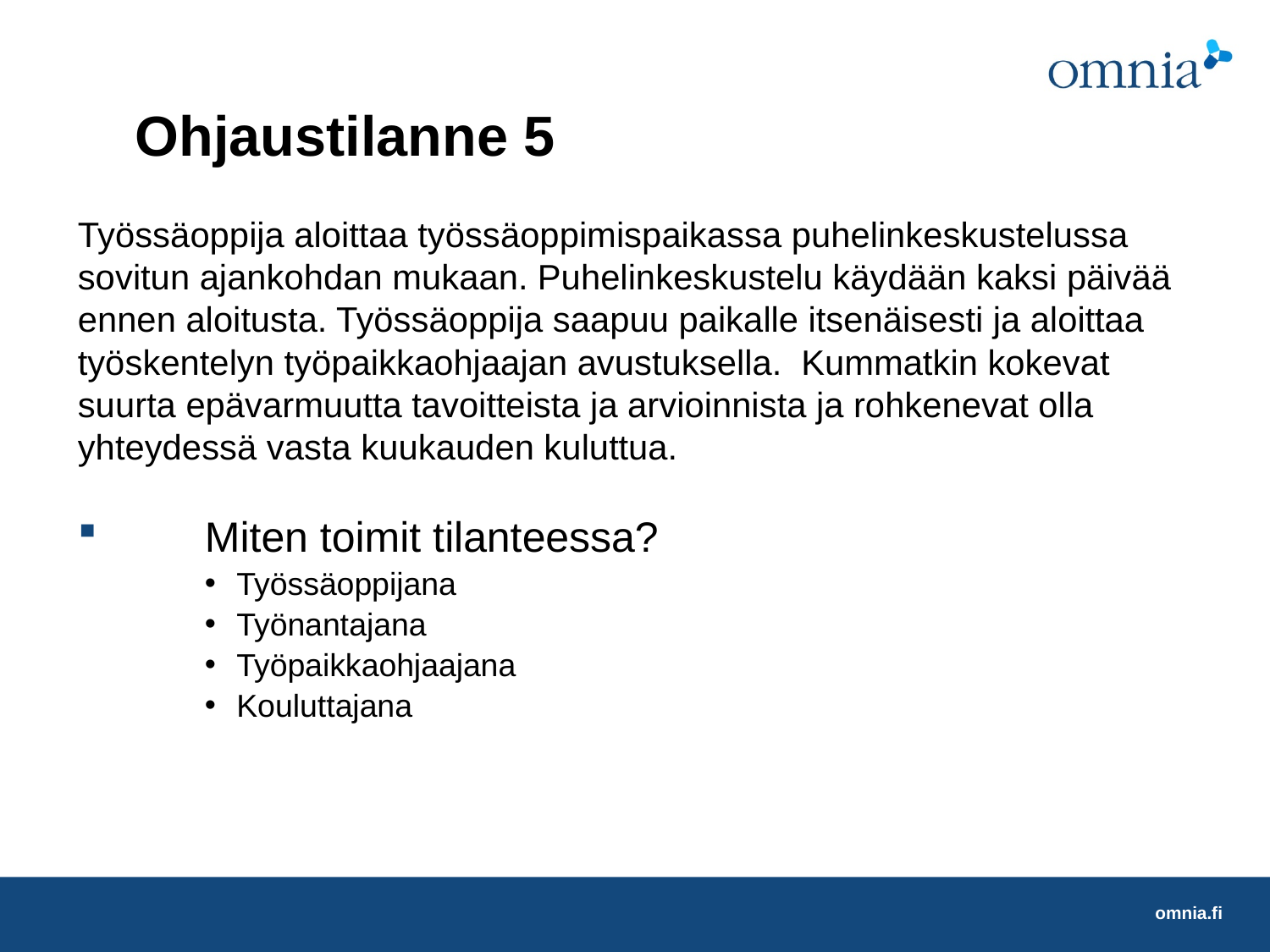

# Ohjaustilanne 5
Työssäoppija aloittaa työssäoppimispaikassa puhelinkeskustelussa sovitun ajankohdan mukaan. Puhelinkeskustelu käydään kaksi päivää ennen aloitusta. Työssäoppija saapuu paikalle itsenäisesti ja aloittaa työskentelyn työpaikkaohjaajan avustuksella.  Kummatkin kokevat suurta epävarmuutta tavoitteista ja arvioinnista ja rohkenevat olla yhteydessä vasta kuukauden kuluttua.

	Miten toimit tilanteessa?
Työssäoppijana
Työnantajana
Työpaikkaohjaajana
Kouluttajana